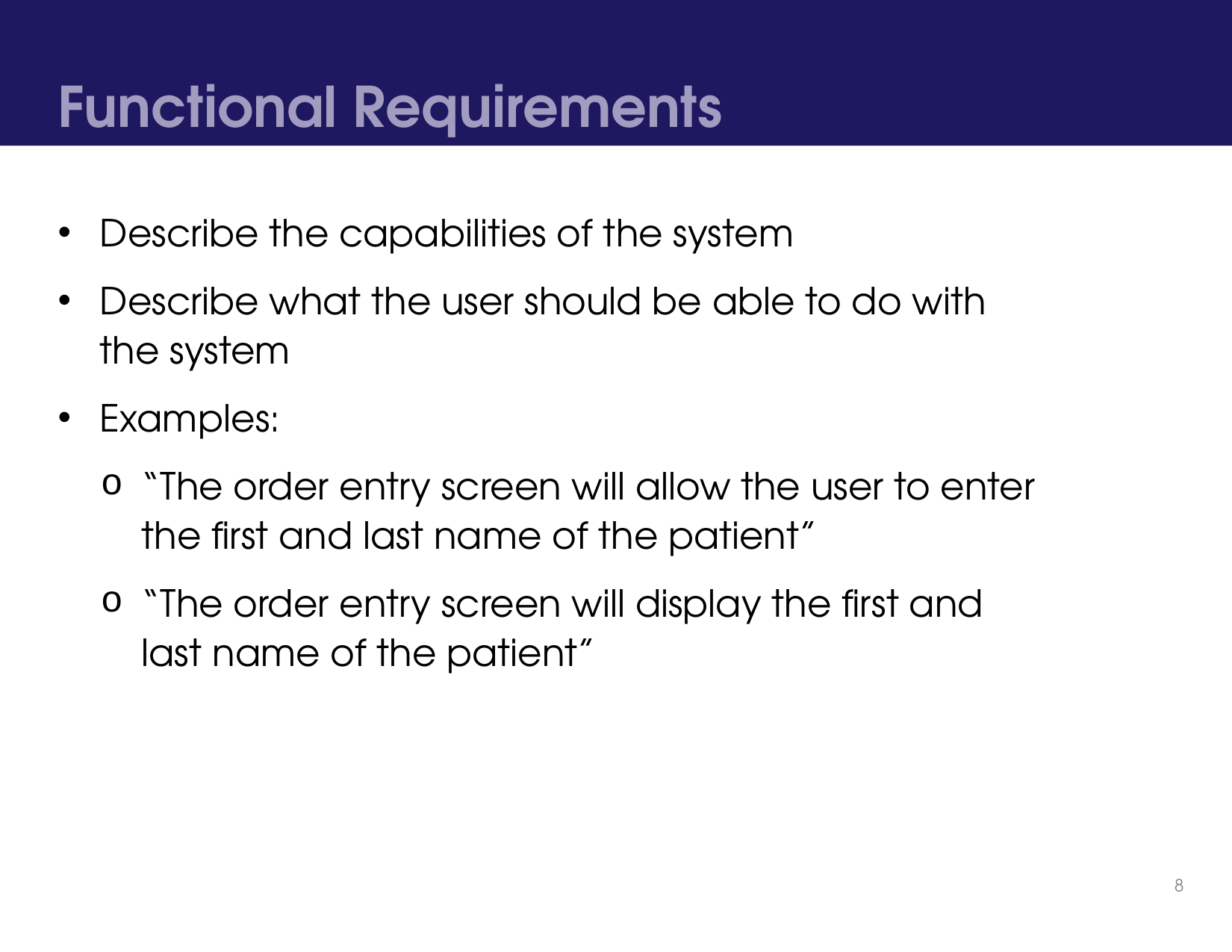

# Functional Requirements
Describe the capabilities of the system
Describe what the user should be able to do with the system
Examples:
“The order entry screen will allow the user to enter the first and last name of the patient”
“The order entry screen will display the first and last name of the patient”

8